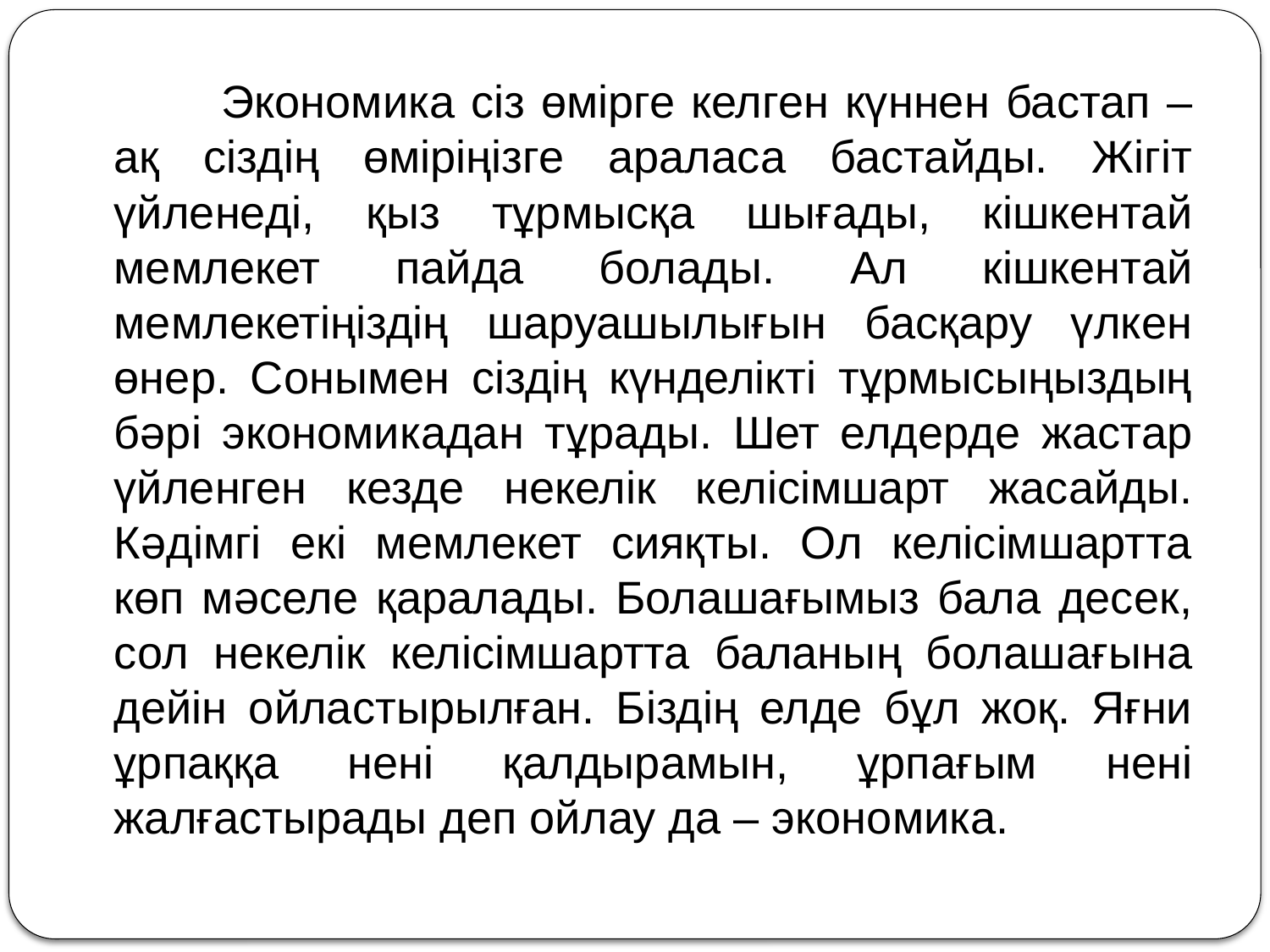

Экономика сіз өмірге келген күннен бастап – ақ сіздің өміріңізге араласа бастайды. Жігіт үйленеді, қыз тұрмысқа шығады, кішкентай мемлекет пайда болады. Ал кішкентай мемлекетіңіздің шаруашылығын басқару үлкен өнер. Сонымен сіздің күнделікті тұрмысыңыздың бәрі экономикадан тұрады. Шет елдерде жастар үйленген кезде некелік келісімшарт жасайды. Кәдімгі екі мемлекет сияқты. Ол келісімшартта көп мәселе қаралады. Болашағымыз бала десек, сол некелік келісімшартта баланың болашағына дейін ойластырылған. Біздің елде бұл жоқ. Яғни ұрпаққа нені қалдырамын, ұрпағым нені жалғастырады деп ойлау да – экономика.